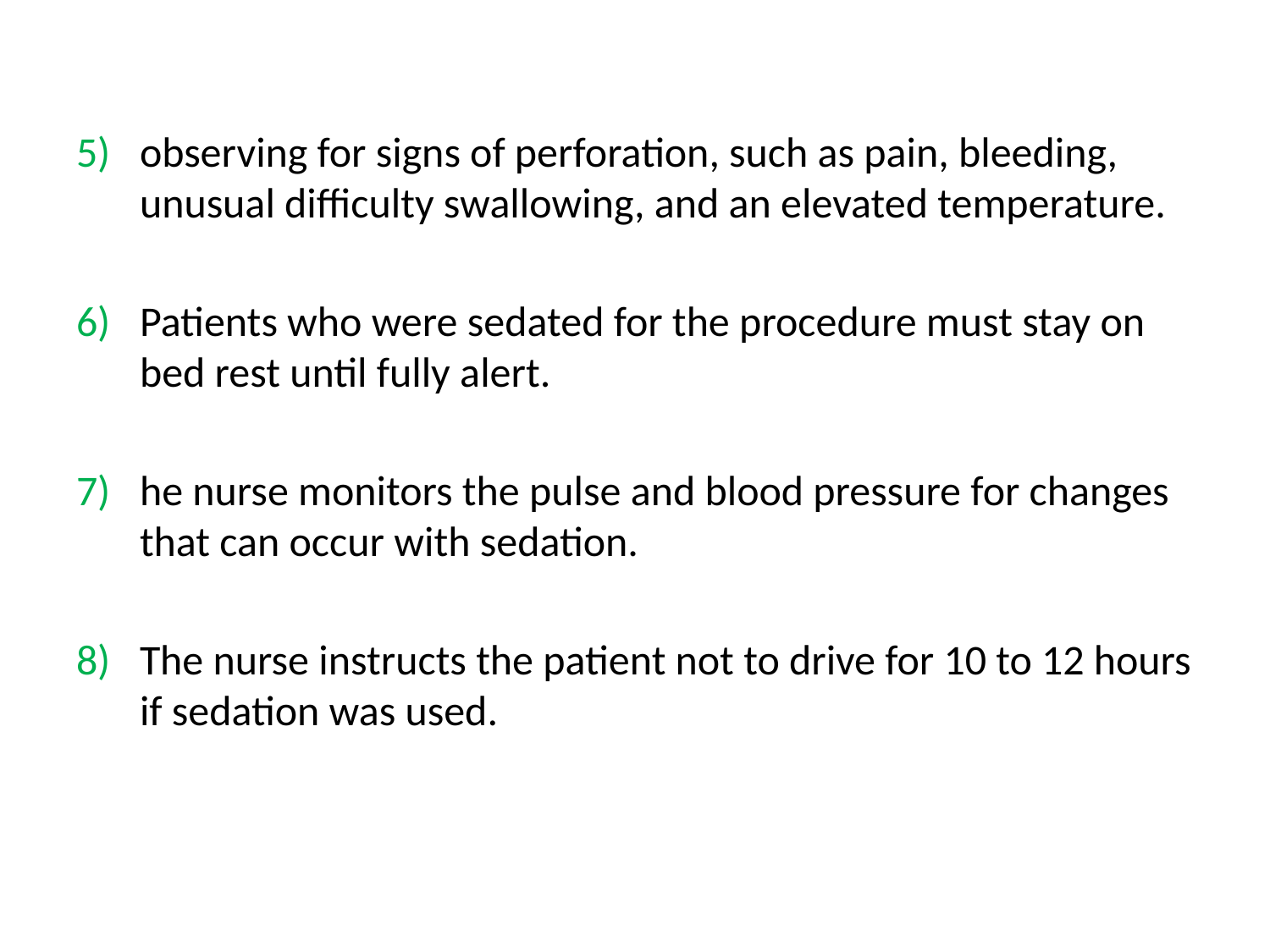

observing for signs of perforation, such as pain, bleeding, unusual difficulty swallowing, and an elevated temperature.

Patients who were sedated for the procedure must stay on bed rest until fully alert.

he nurse monitors the pulse and blood pressure for changes that can occur with sedation.

The nurse instructs the patient not to drive for 10 to 12 hours if sedation was used.